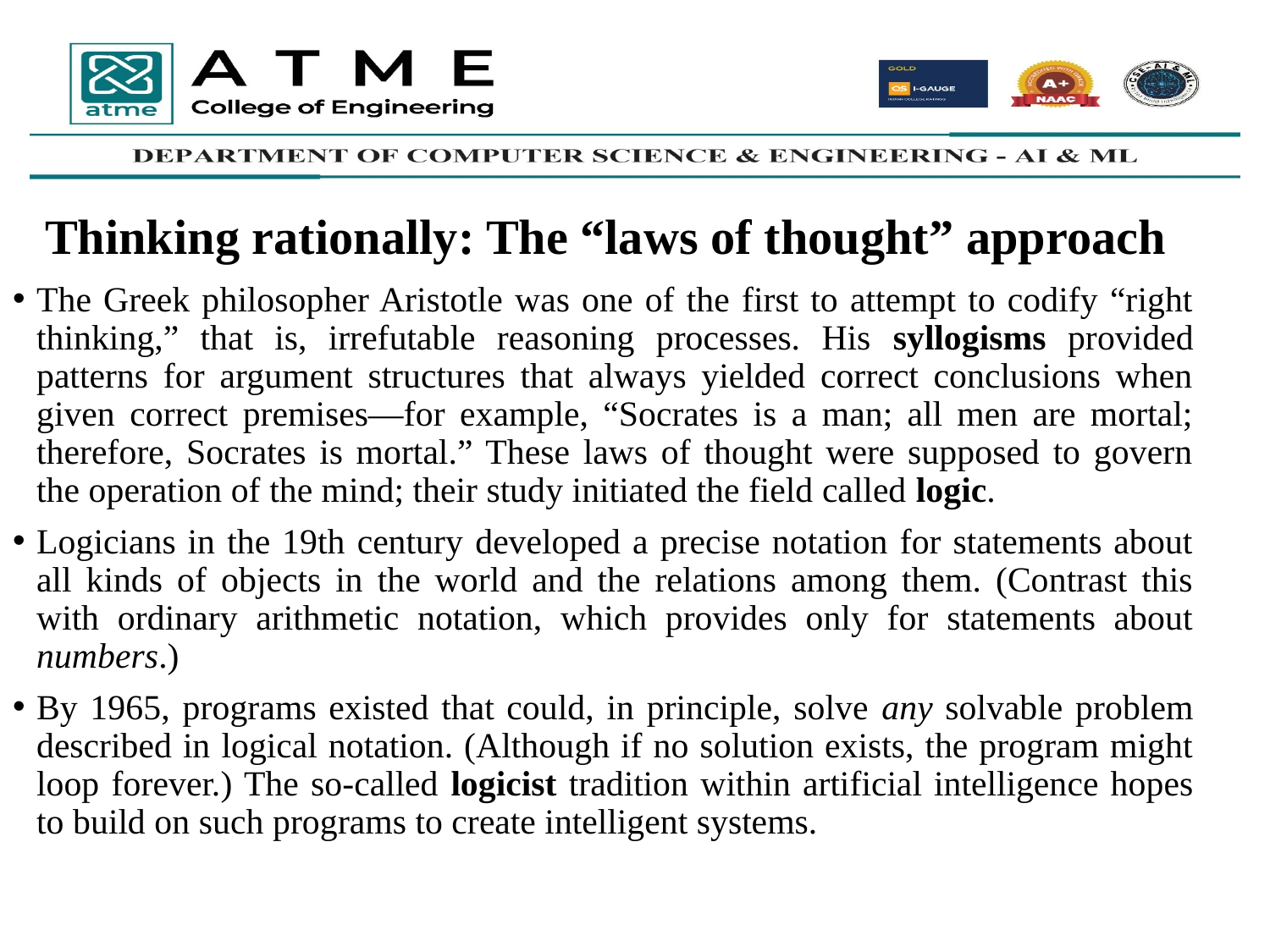

# Thinking rationally: The “laws of thought” approach
The Greek philosopher Aristotle was one of the first to attempt to codify “right thinking,” that is, irrefutable reasoning processes. His syllogisms provided patterns for argument structures that always yielded correct conclusions when given correct premises—for example, “Socrates is a man; all men are mortal; therefore, Socrates is mortal.” These laws of thought were supposed to govern the operation of the mind; their study initiated the field called logic.
Logicians in the 19th century developed a precise notation for statements about all kinds of objects in the world and the relations among them. (Contrast this with ordinary arithmetic notation, which provides only for statements about numbers.)
By 1965, programs existed that could, in principle, solve any solvable problem described in logical notation. (Although if no solution exists, the program might loop forever.) The so-called logicist tradition within artificial intelligence hopes to build on such programs to create intelligent systems.